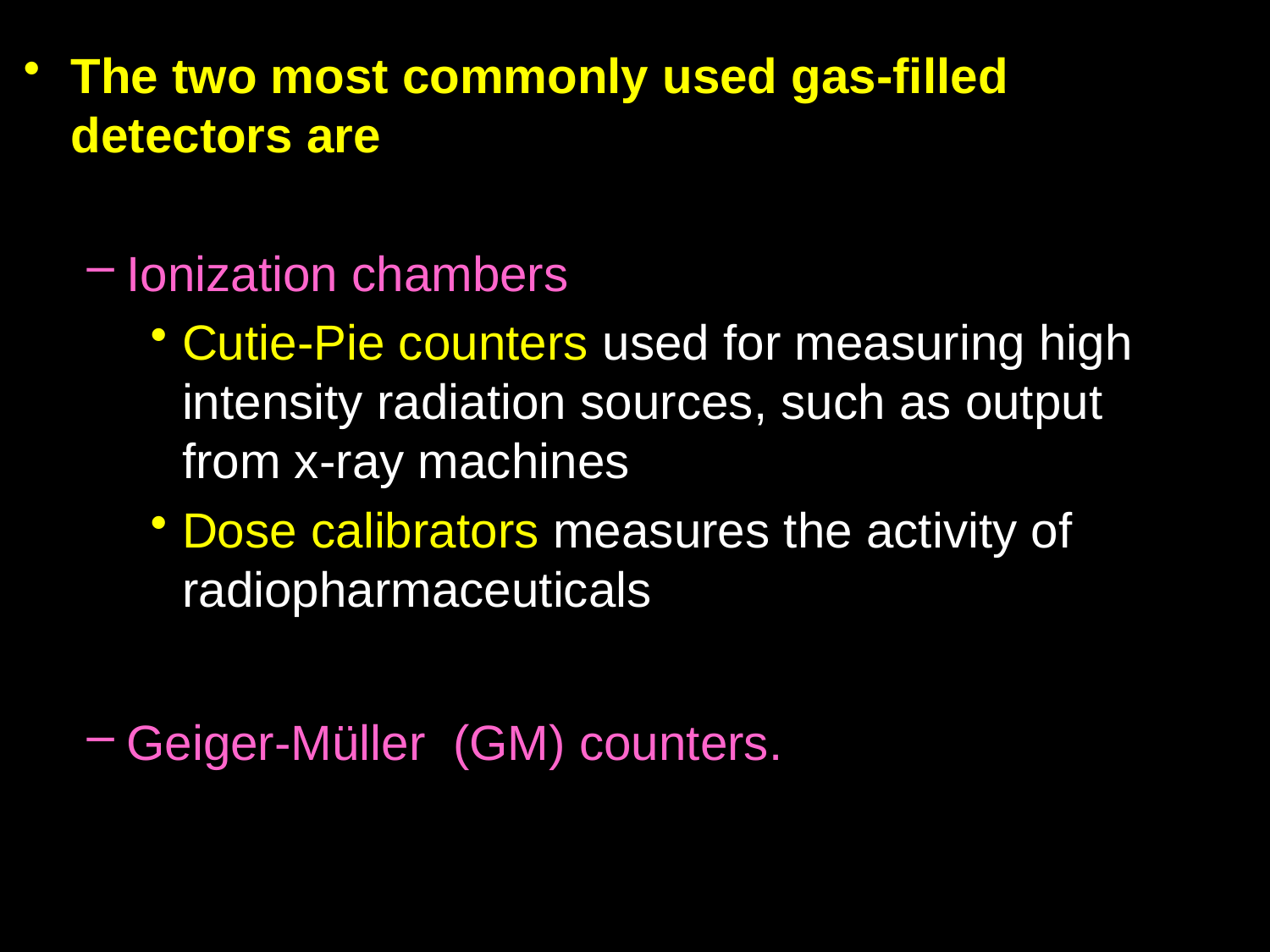

The two most commonly used gas-filled detectors are

Ionization chambers
Cutie-Pie counters used for measuring high intensity radiation sources, such as output from x-ray machines
Dose calibrators measures the activity of radiopharmaceuticals

Geiger-Müller  (GM) counters.